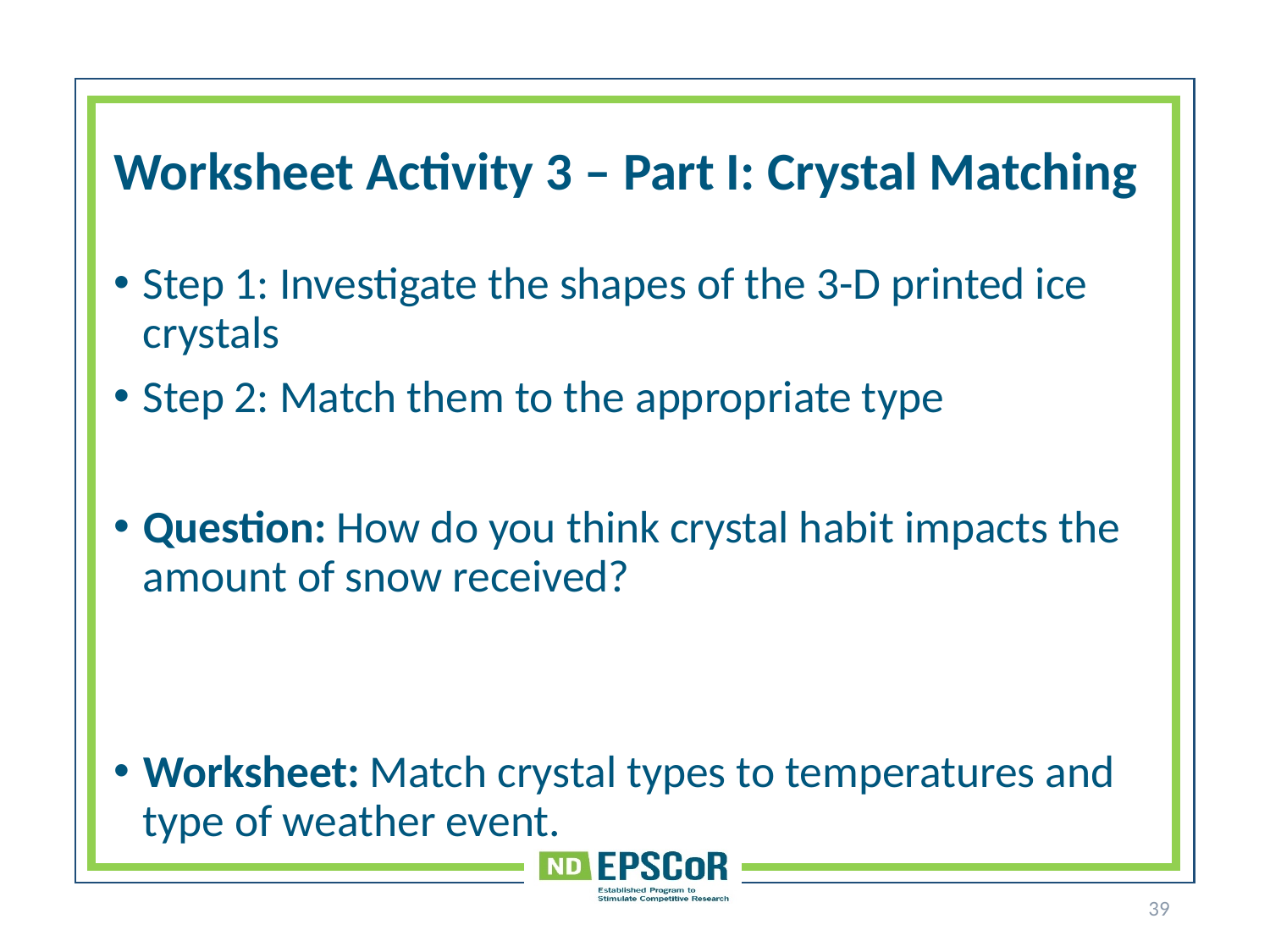

# Worksheet Activity 3 – Part I: Crystal Matching
Step 1: Investigate the shapes of the 3-D printed ice crystals
Step 2: Match them to the appropriate type

Question: How do you think crystal habit impacts the amount of snow received?

Worksheet: Match crystal types to temperatures and type of weather event.
39